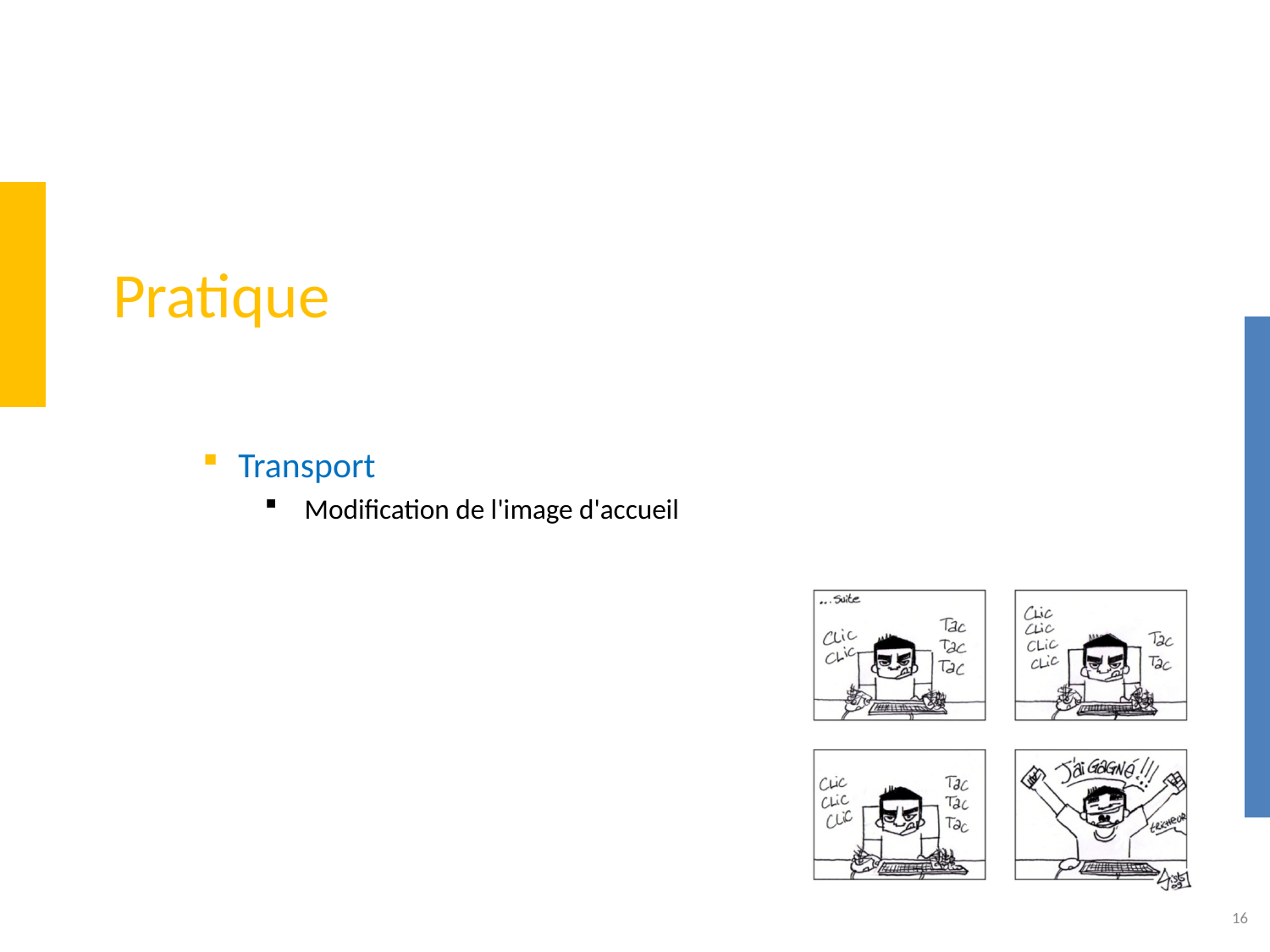

# Pratique
Transport
Modification de l'image d'accueil
16